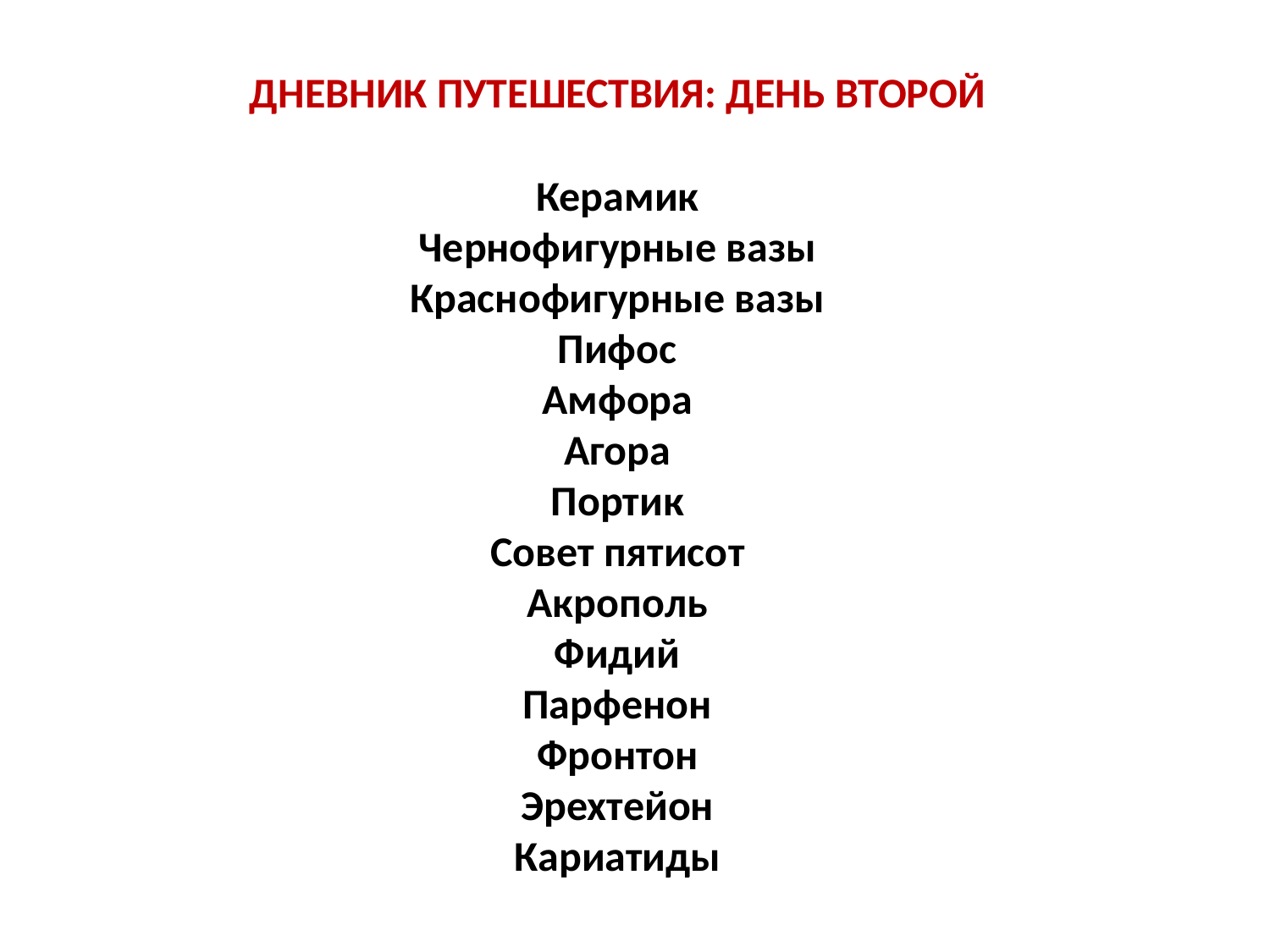

ДНЕВНИК ПУТЕШЕСТВИЯ: ДЕНЬ ВТОРОЙ
Керамик
Чернофигурные вазы
Краснофигурные вазы
Пифос
Амфора
Агора
Портик
Совет пятисот
Акрополь
Фидий
Парфенон
Фронтон
Эрехтейон
Кариатиды